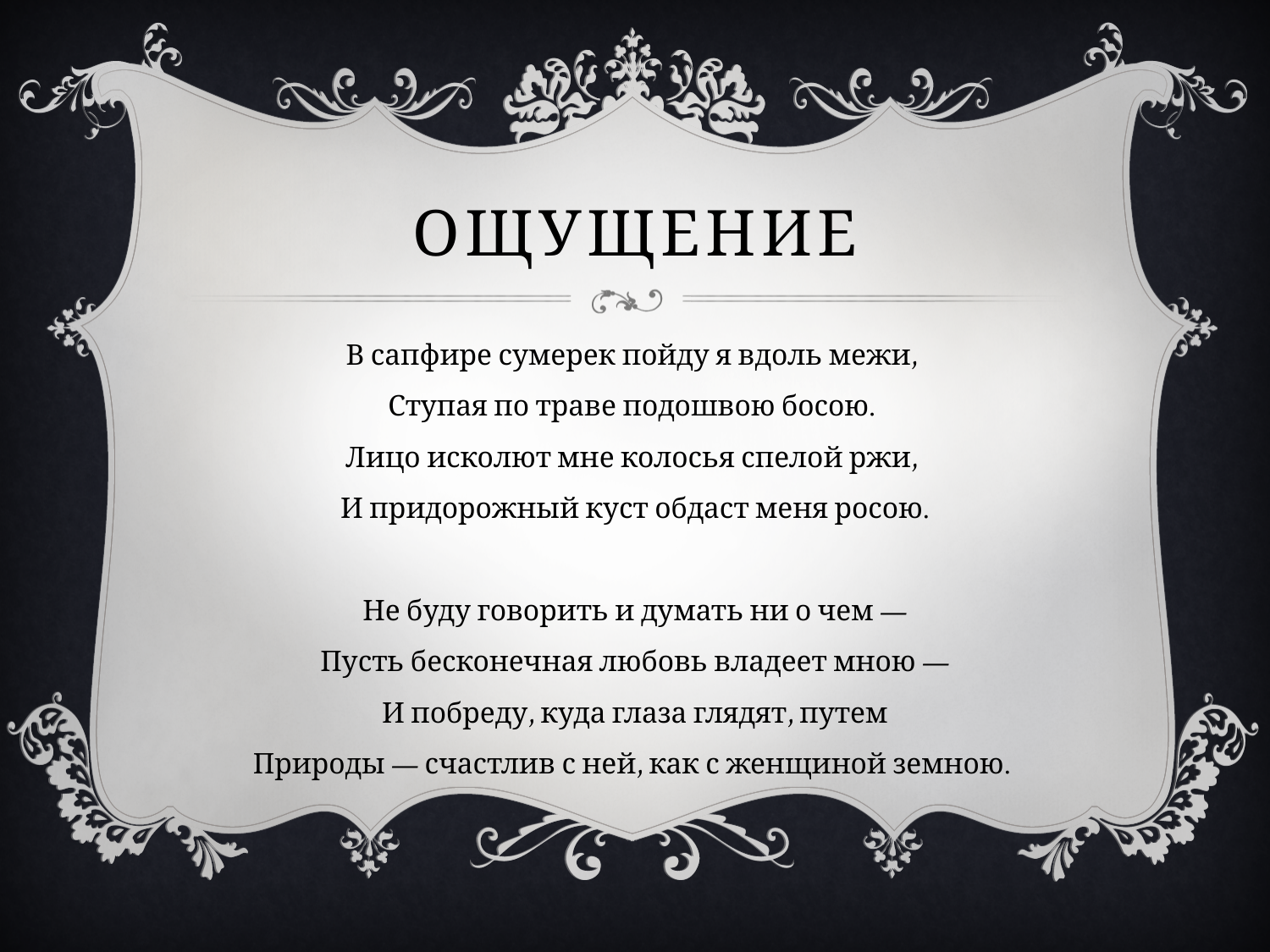

# ОЩУЩЕНИЕ
В сапфире сумерек пойду я вдоль межи, 
Ступая по траве подошвою босою. 
Лицо исколют мне колосья спелой ржи, 
И придорожный куст обдаст меня росою.
Не буду говорить и думать ни о чем —
Пусть бесконечная любовь владеет мною —
И побреду, куда глаза глядят, путем
Природы — счастлив с ней, как с женщиной земною.